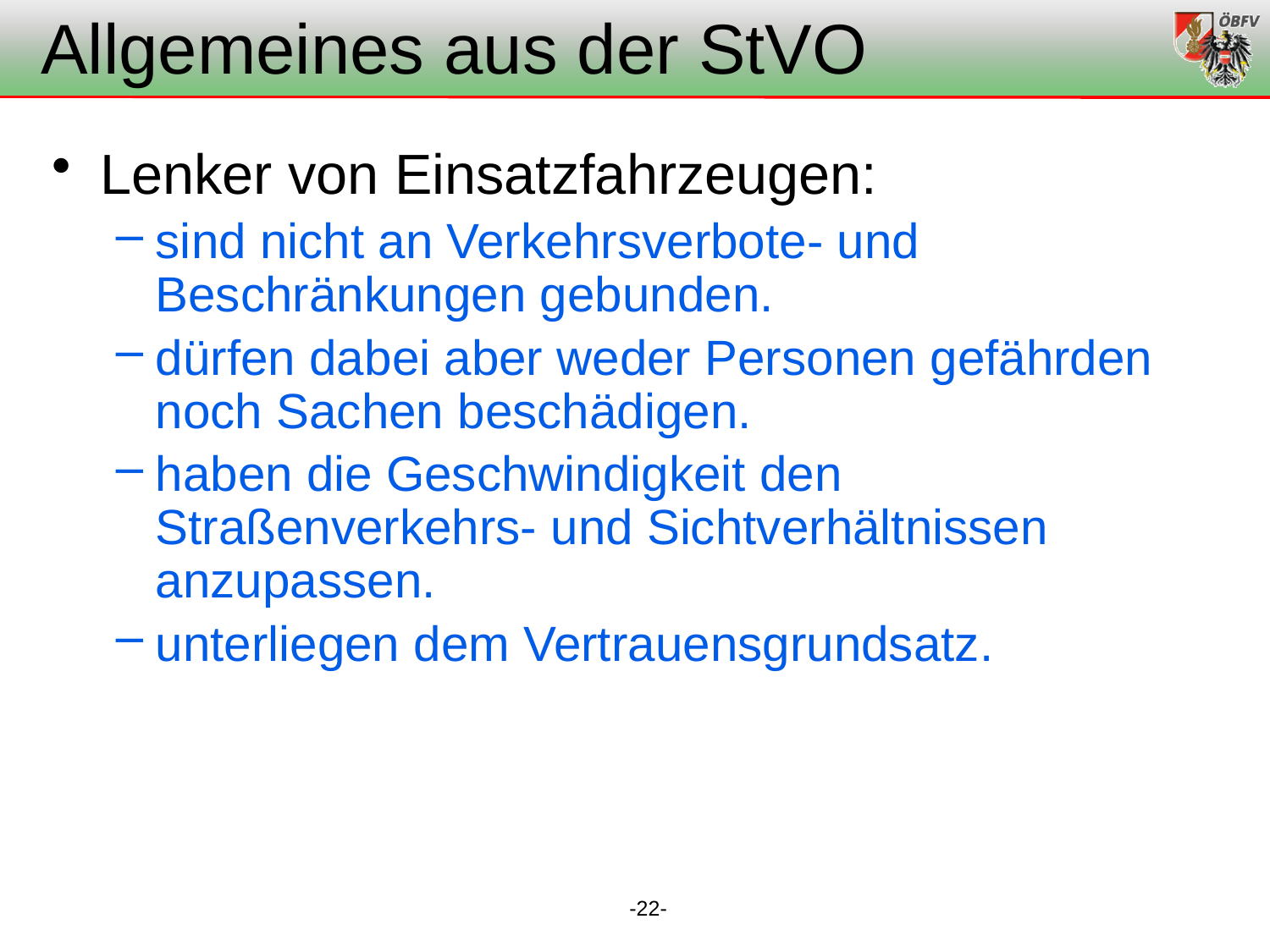

Allgemeines aus der StVO
Lenker von Einsatzfahrzeugen:
sind nicht an Verkehrsverbote- und Beschränkungen gebunden.
dürfen dabei aber weder Personen gefährden noch Sachen beschädigen.
haben die Geschwindigkeit den Straßenverkehrs- und Sichtverhältnissen anzupassen.
unterliegen dem Vertrauensgrundsatz.

-22-